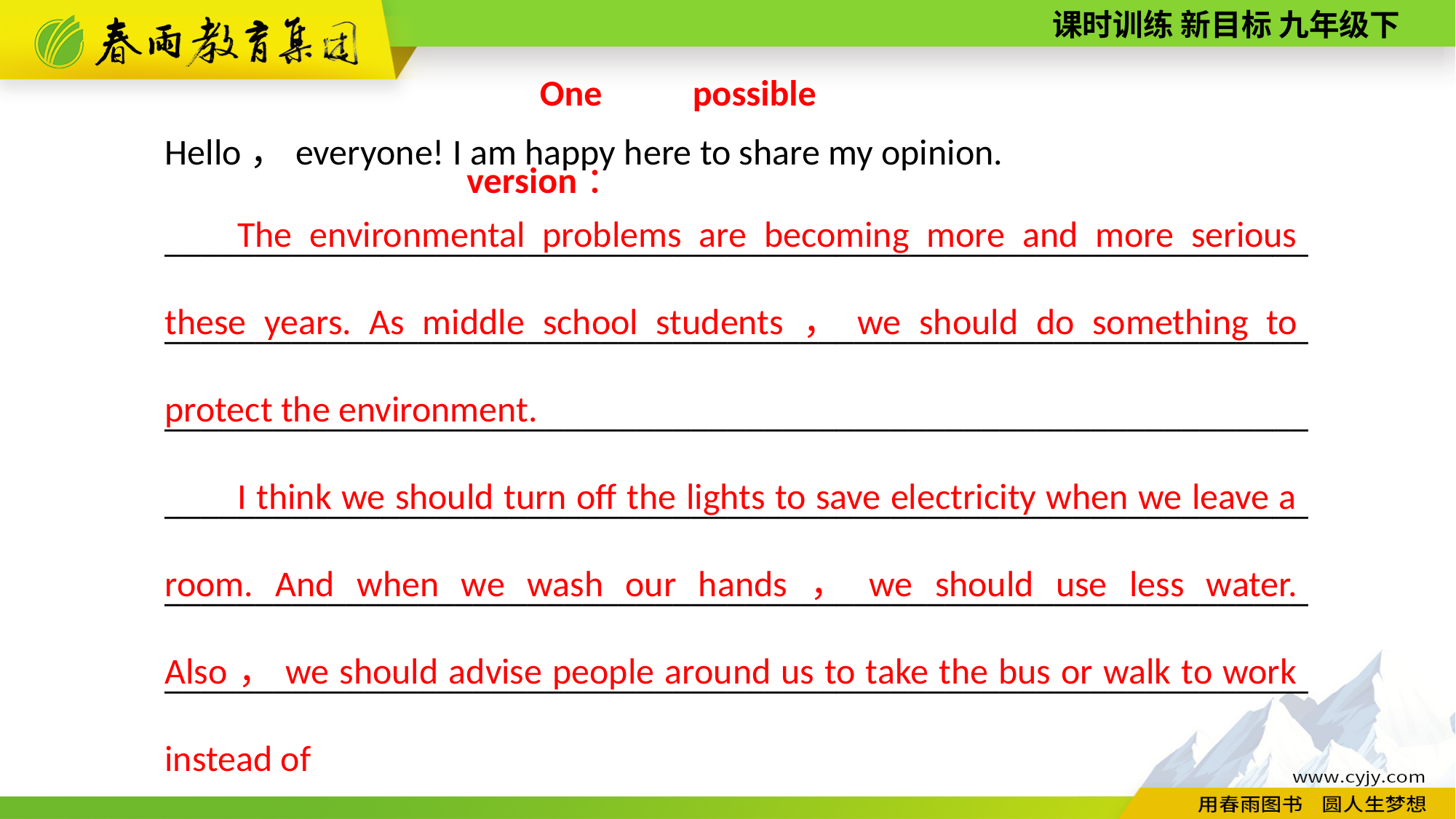

One possible version：
Hello，everyone! I am happy here to share my opinion.
_______________________________________________________________
_______________________________________________________________
_______________________________________________________________
_______________________________________________________________
_______________________________________________________________
_______________________________________________________________
The environmental problems are becoming more and more serious these years. As middle school students，we should do something to protect the environment.
I think we should turn off the lights to save electricity when we leave a room. And when we wash our hands，we should use less water. Also，we should advise people around us to take the bus or walk to work instead of